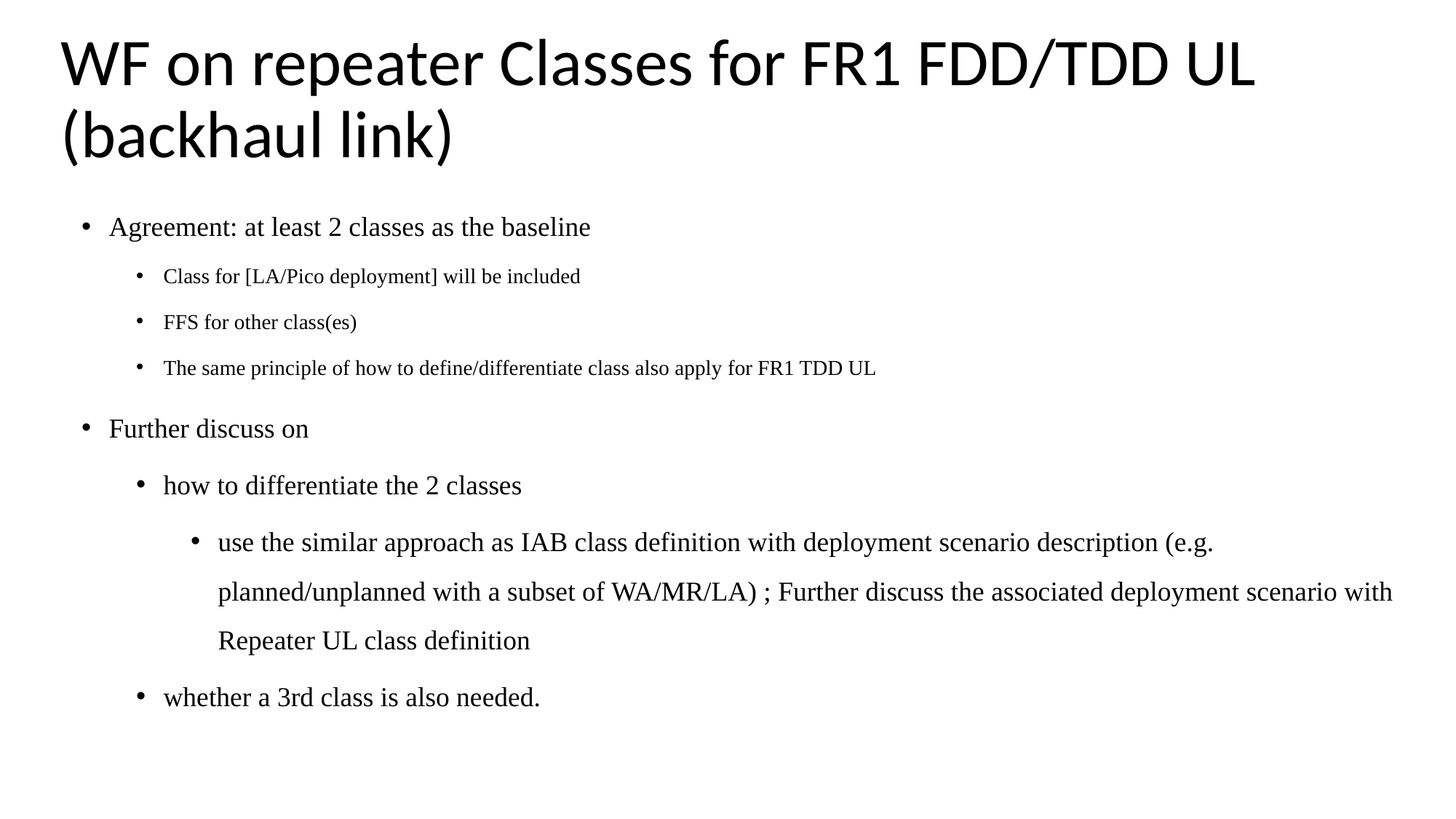

# WF on repeater Classes for FR1 FDD/TDD UL (backhaul link)
Agreement: at least 2 classes as the baseline
Class for [LA/Pico deployment] will be included
FFS for other class(es)
The same principle of how to define/differentiate class also apply for FR1 TDD UL
Further discuss on
how to differentiate the 2 classes
use the similar approach as IAB class definition with deployment scenario description (e.g. planned/unplanned with a subset of WA/MR/LA) ; Further discuss the associated deployment scenario with Repeater UL class definition
whether a 3rd class is also needed.